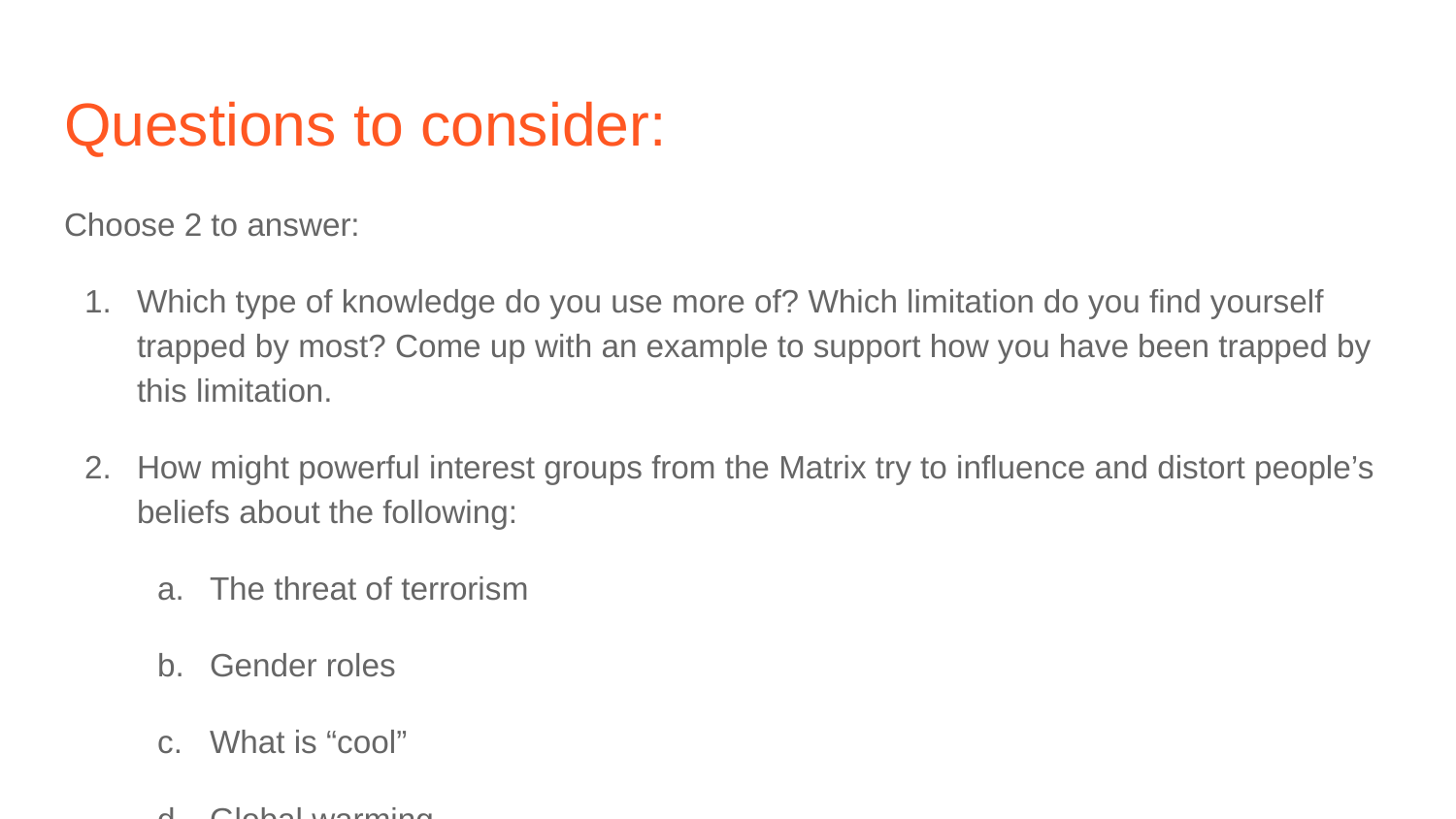

# Questions to consider:
Choose 2 to answer:
Which type of knowledge do you use more of? Which limitation do you find yourself trapped by most? Come up with an example to support how you have been trapped by this limitation.
How might powerful interest groups from the Matrix try to influence and distort people’s beliefs about the following:
The threat of terrorism
Gender roles
What is “cool”
Global warming
Theory of evolution
What “sacred cows”--beliefs you are not supposed to question--exist in your Matrix? Should you be willing to question everything, or are some things beyond questioning?